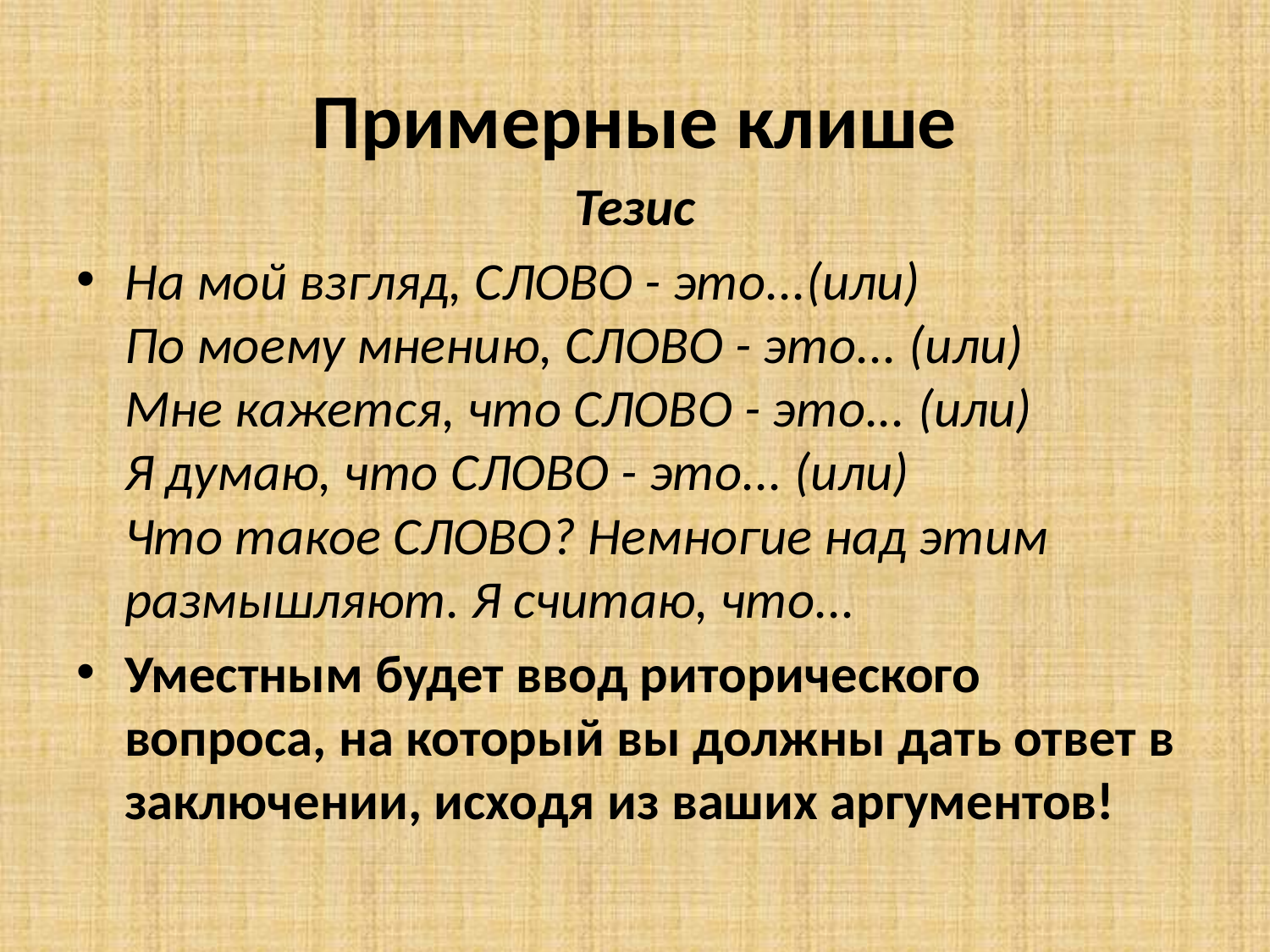

# Примерные клише
Тезис
На мой взгляд, СЛОВО - это...(или)
По моему мнению, СЛОВО - это... (или)
Мне кажется, что СЛОВО - это... (или)
Я думаю, что СЛОВО - это... (или)
Что такое СЛОВО? Немногие над этим размышляют. Я считаю, что...
Уместным будет ввод риторического вопроса, на который вы должны дать ответ в заключении, исходя из ваших аргументов!